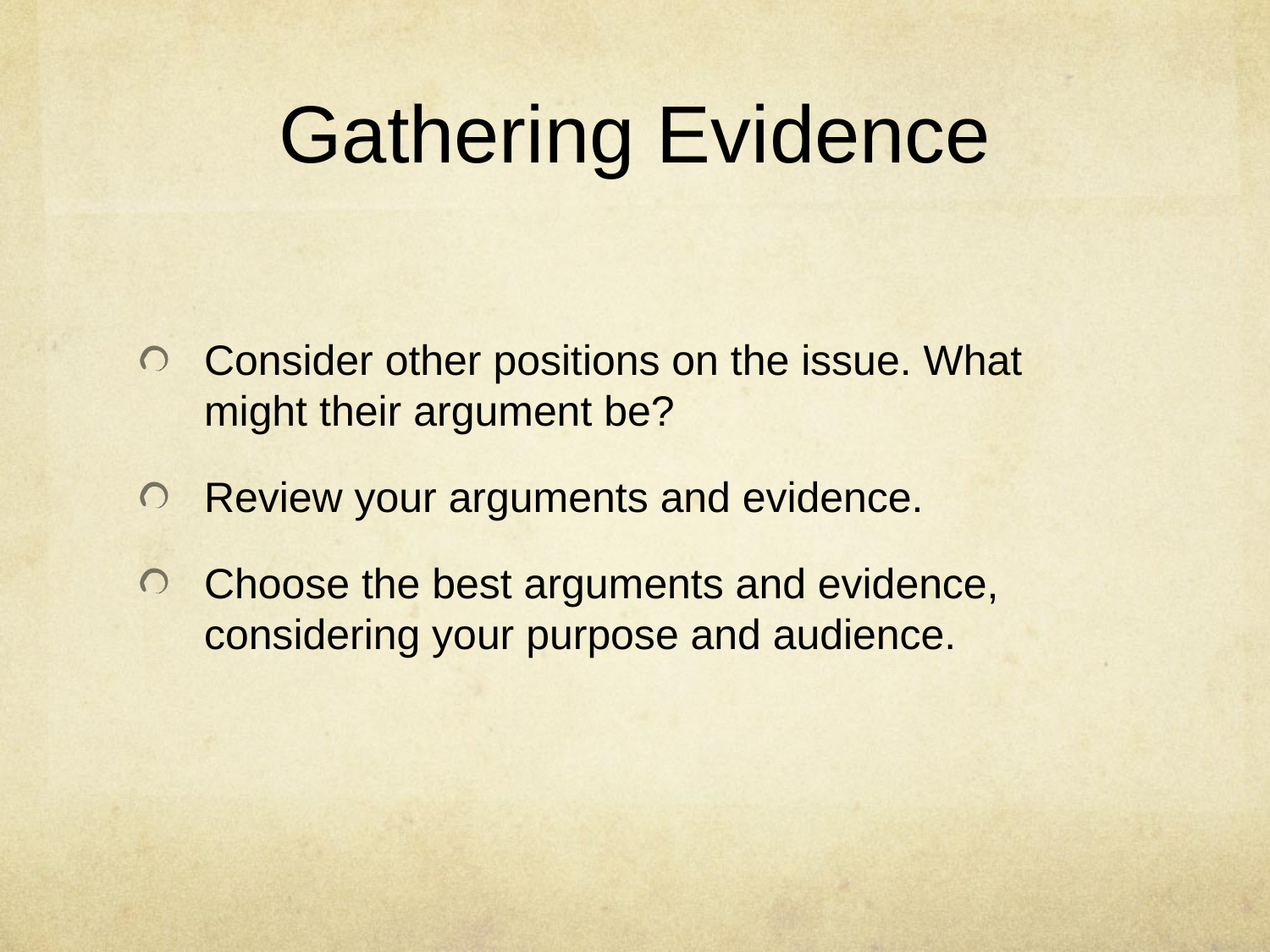

# Gathering Evidence

Consider other positions on the issue. What might their argument be?
Review your arguments and evidence.
Choose the best arguments and evidence, considering your purpose and audience.